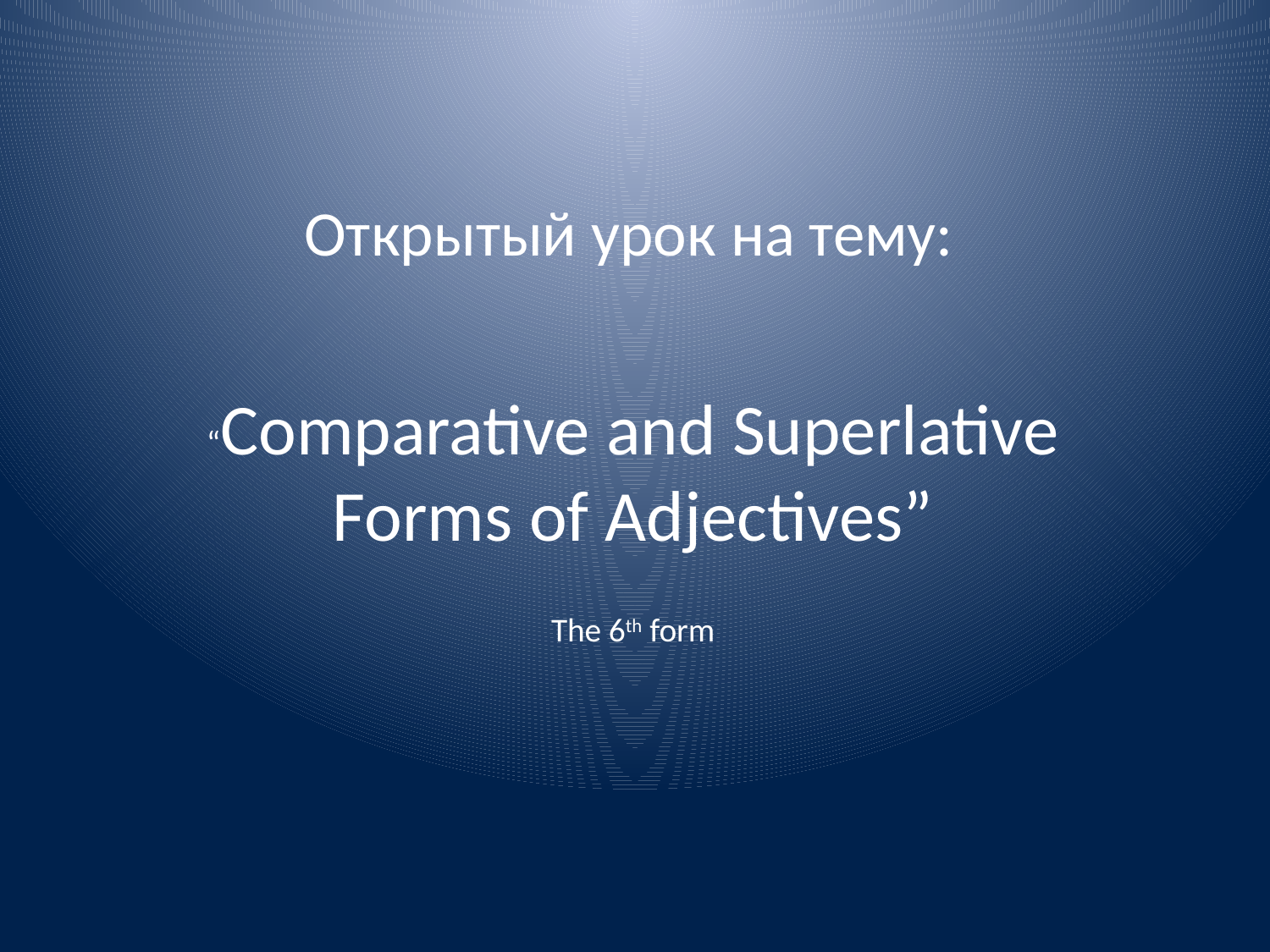

# Открытый урок на тему:
“Comparative and Superlative Forms of Adjectives”

The 6th form